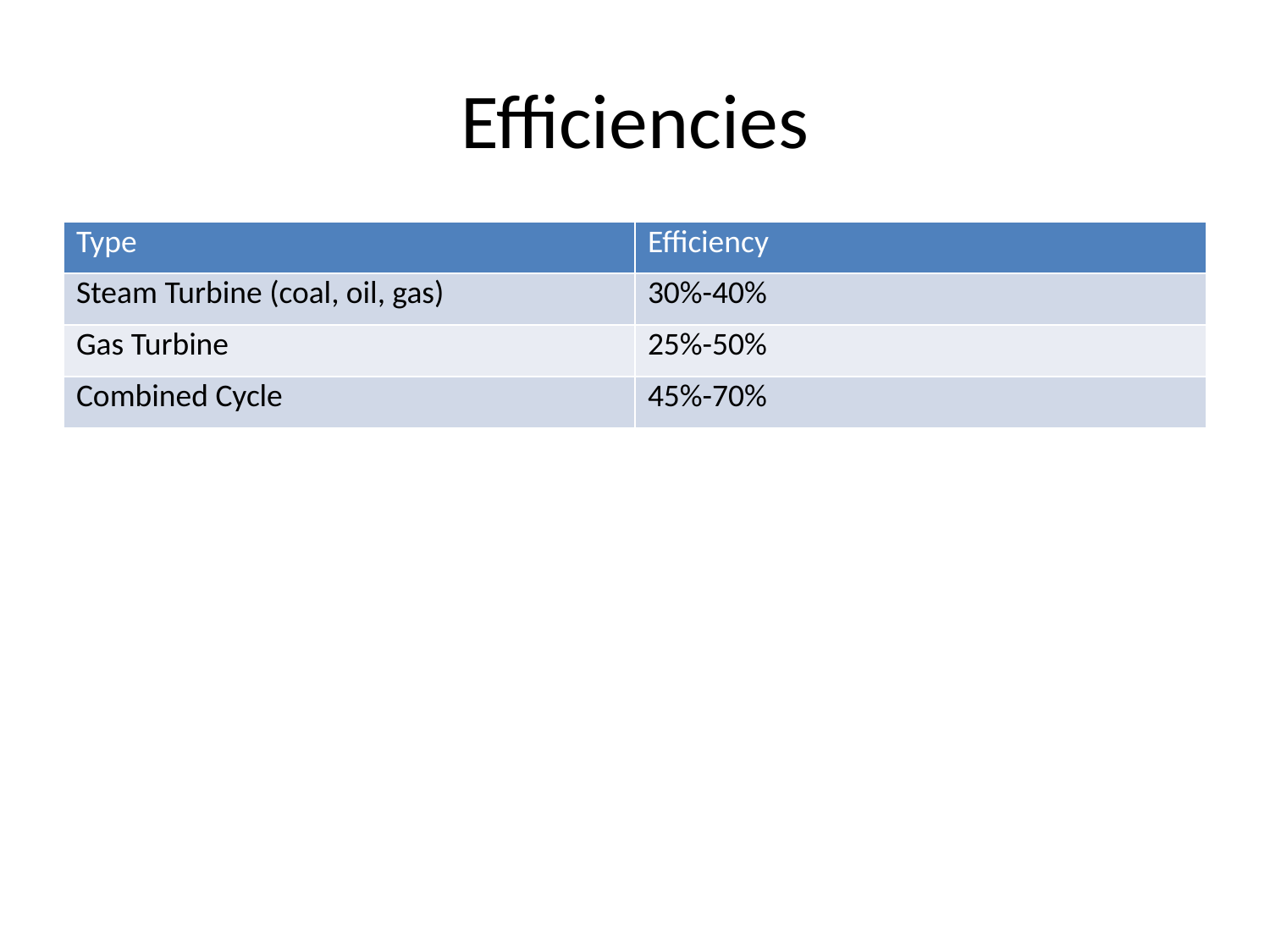

# Efficiencies
| Type | Efficiency |
| --- | --- |
| Steam Turbine (coal, oil, gas) | 30%-40% |
| Gas Turbine | 25%-50% |
| Combined Cycle | 45%-70% |